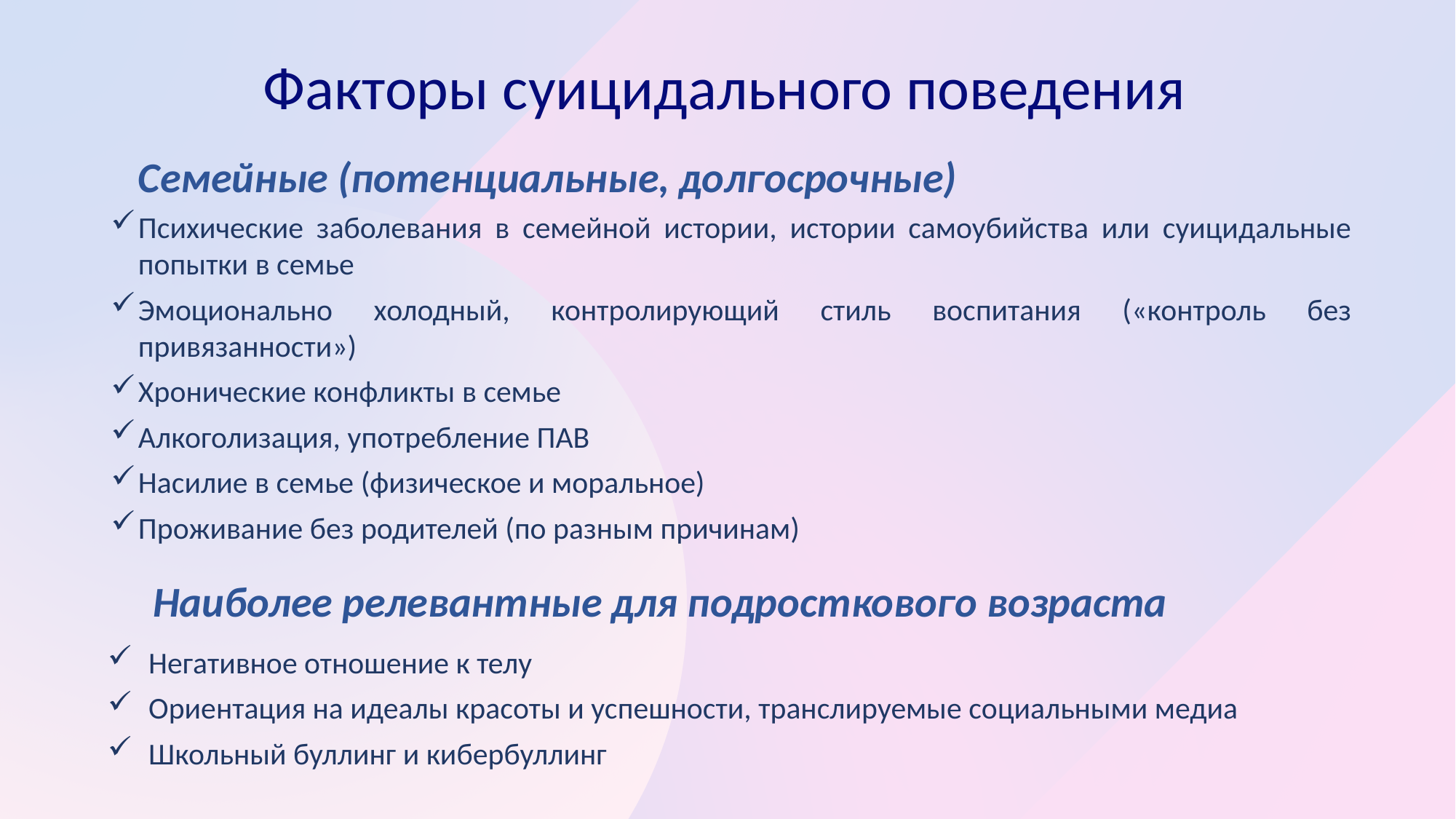

# Факторы суицидального поведения
Семейные (потенциальные, долгосрочные)
Психические заболевания в семейной истории, истории самоубийства или суицидальные попытки в семье
Эмоционально холодный, контролирующий стиль воспитания («контроль без привязанности»)
Хронические конфликты в семье
Алкоголизация, употребление ПАВ
Насилие в семье (физическое и моральное)
Проживание без родителей (по разным причинам)
Наиболее релевантные для подросткового возраста
Негативное отношение к телу
Ориентация на идеалы красоты и успешности, транслируемые социальными медиа
Школьный буллинг и кибербуллинг